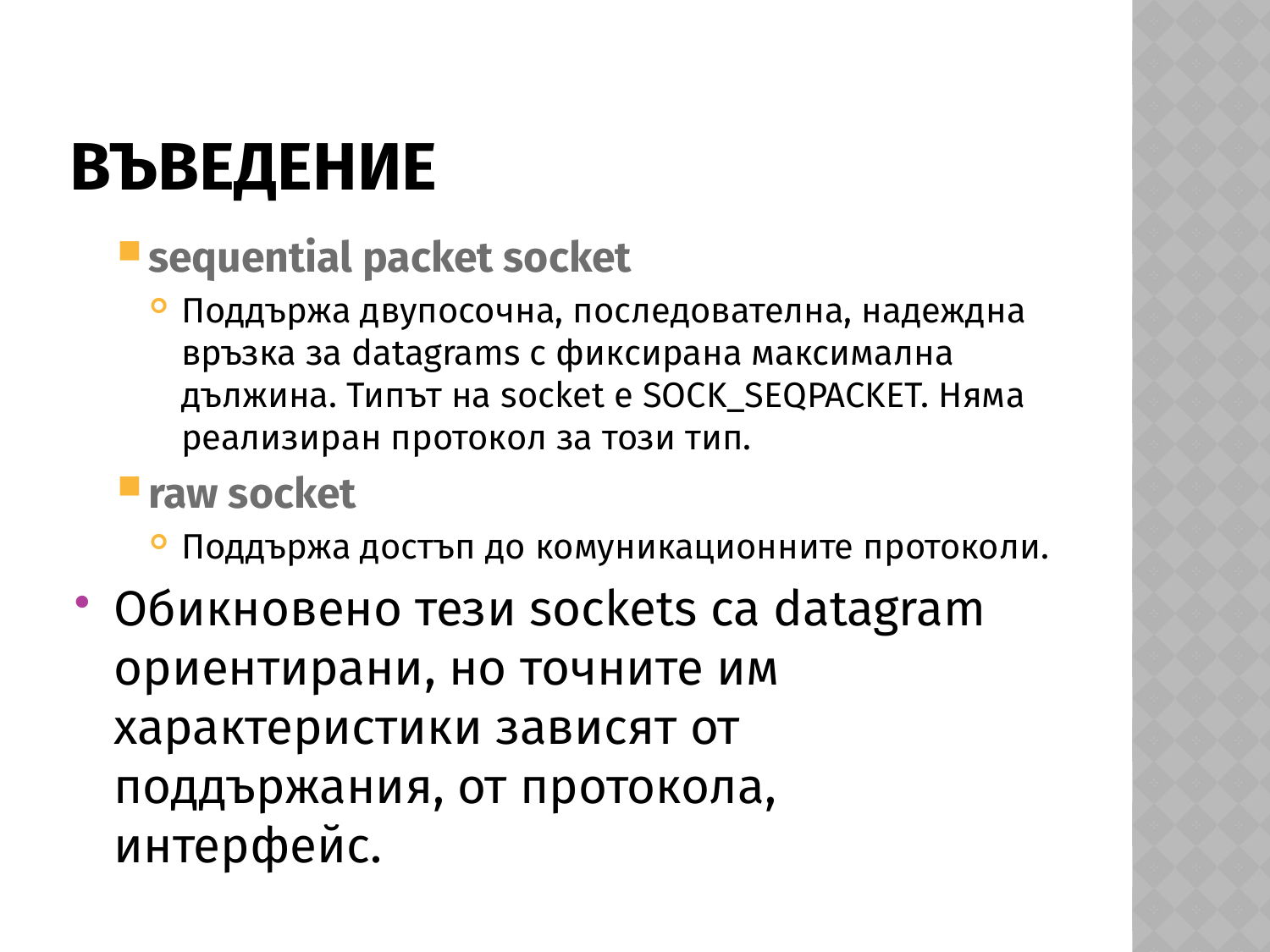

# Въведение
sequential packet socket
Поддържа двупосочна, последователна, надеждна връзка за datagrams с фиксирана максимална дължина. Типът на socket е SOCK_SEQPACKET. Няма реализиран протокол за този тип.
raw socket
Поддържа достъп до комуникационните протоколи.
Обикновено тези sockets са datagram ориентирани, но точните им характеристики зависят от поддържания, от протокола, интерфейс.